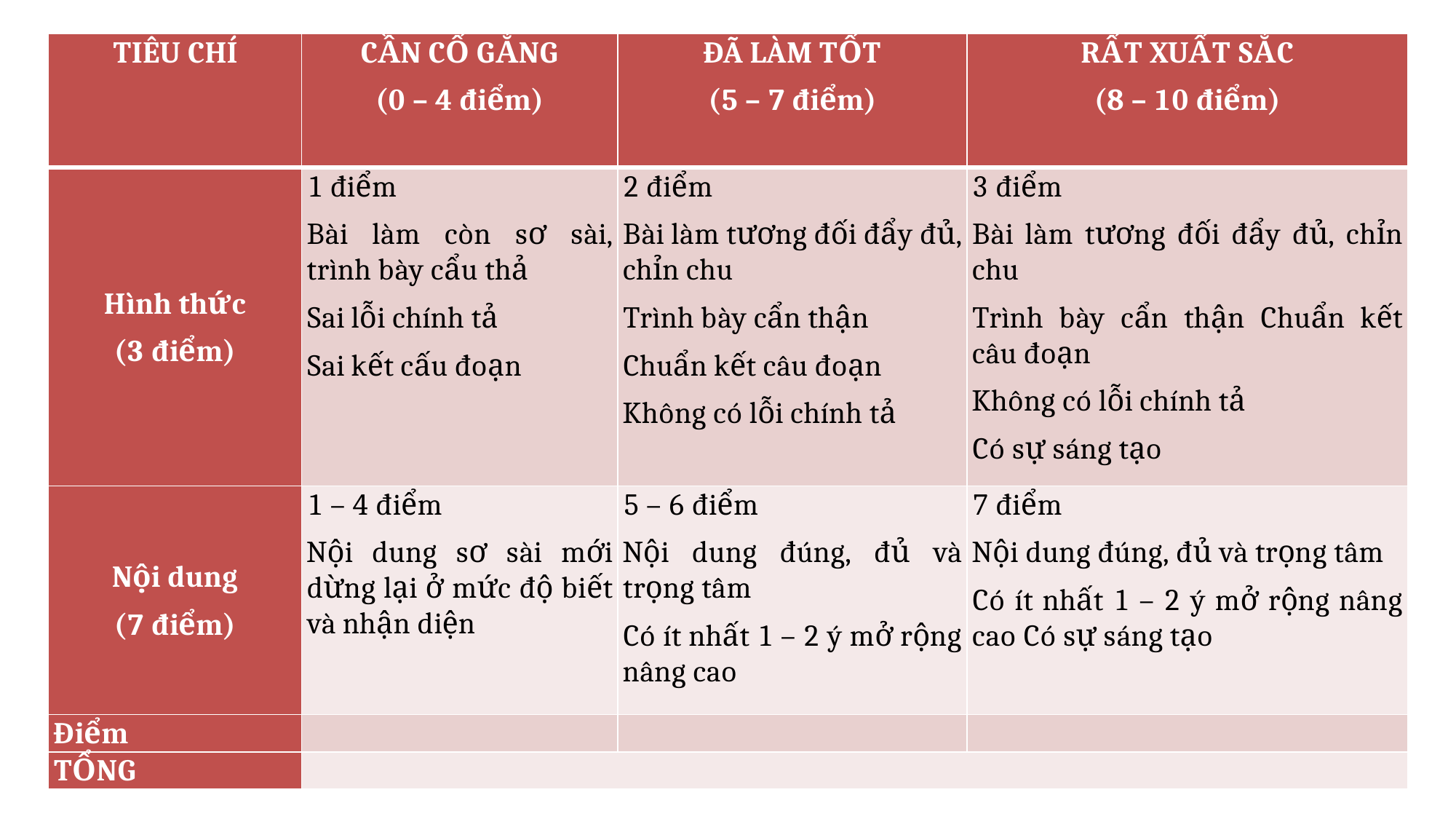

| TIÊU CHÍ | CẦN CỐ GẮNG (0 – 4 điểm) | ĐÃ LÀM TỐT (5 – 7 điểm) | RẤT XUẤT SẮC (8 – 10 điểm) |
| --- | --- | --- | --- |
| Hình thức (3 điểm) | 1 điểm Bài làm còn sơ sài, trình bày cẩu thả Sai lỗi chính tả Sai kết cấu đoạn | 2 điểm Bài làm tương đối đẩy đủ, chỉn chu Trình bày cẩn thận Chuẩn kết câu đoạn Không có lỗi chính tả | 3 điểm Bài làm tương đối đẩy đủ, chỉn chu Trình bày cẩn thận Chuẩn kết câu đoạn Không có lỗi chính tả Có sự sáng tạo |
| Nội dung (7 điểm) | 1 – 4 điểm Nội dung sơ sài mới dừng lại ở mức độ biết và nhận diện | 5 – 6 điểm Nội dung đúng, đủ và trọng tâm Có ít nhất 1 – 2 ý mở rộng nâng cao | 7 điểm Nội dung đúng, đủ và trọng tâm Có ít nhất 1 – 2 ý mở rộng nâng cao Có sự sáng tạo |
| Điểm |  |  |  |
| TỔNG |  |  |  |